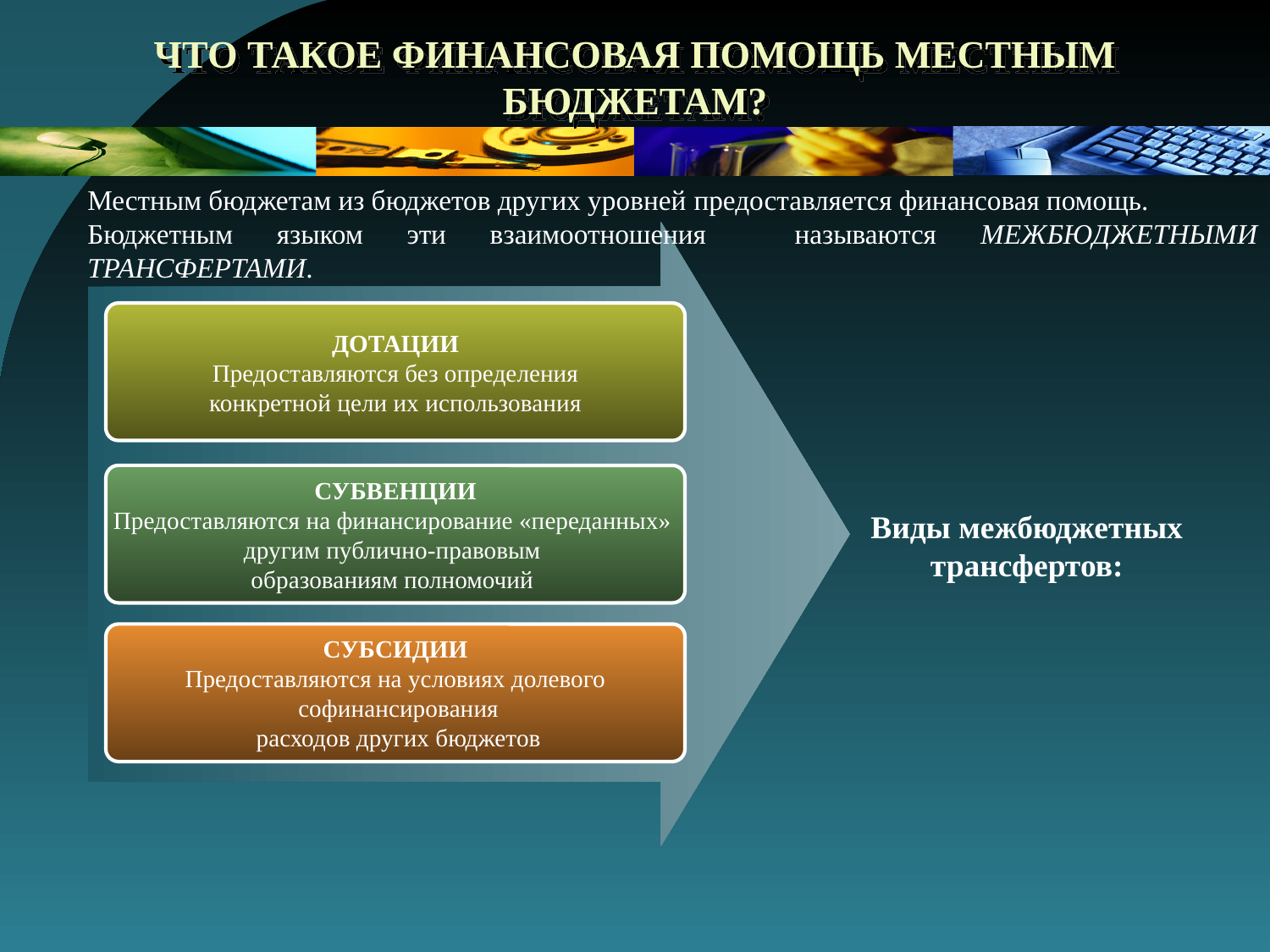

# ЧТО ТАКОЕ ФИНАНСОВАЯ ПОМОЩЬ МЕСТНЫМ БЮДЖЕТАМ?
Местным бюджетам из бюджетов других уровней предоставляется финансовая помощь.
Бюджетным языком эти взаимоотношения  называются межбюджетными трансфертами.

ДОТАЦИИ
Предоставляются без определения
 конкретной цели их использования

СУБВЕНЦИИ
Предоставляются на финансирование «переданных»
другим публично-правовым
образованиям полномочий

Виды межбюджетных
трансфертов:

СУБСИДИИ
Предоставляются на условиях долевого
 софинансирования
 расходов других бюджетов